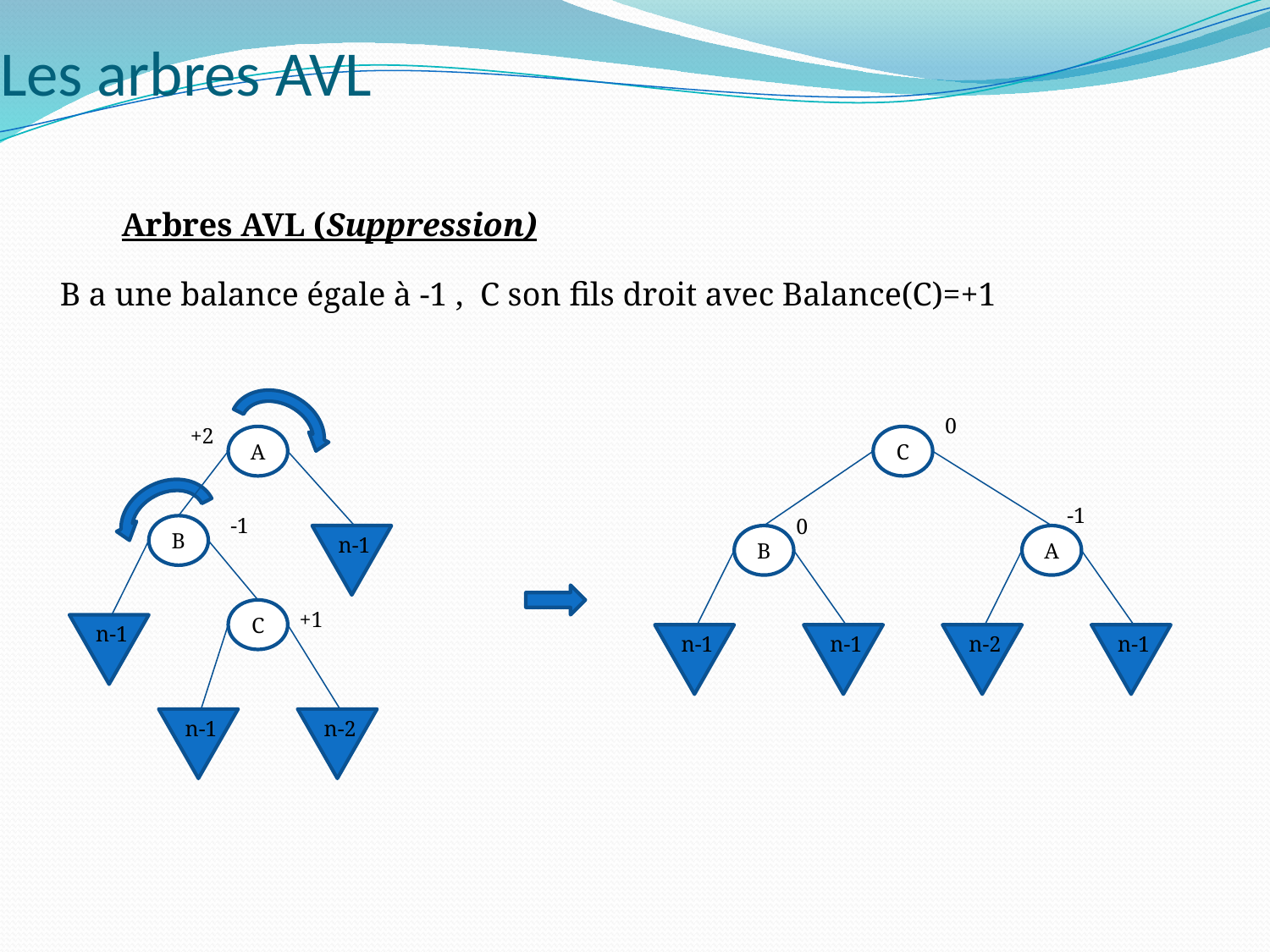

# Les arbres AVL

Arbres AVL (Suppression)
B a une balance égale à -1 ,  C son fils droit avec Balance(C)=+1

0
C
-1
0
A
B

n-2

n-1

n-1

n-1
+2
A
-1
B

n-1
C
+1

n-1

n-1

n-2